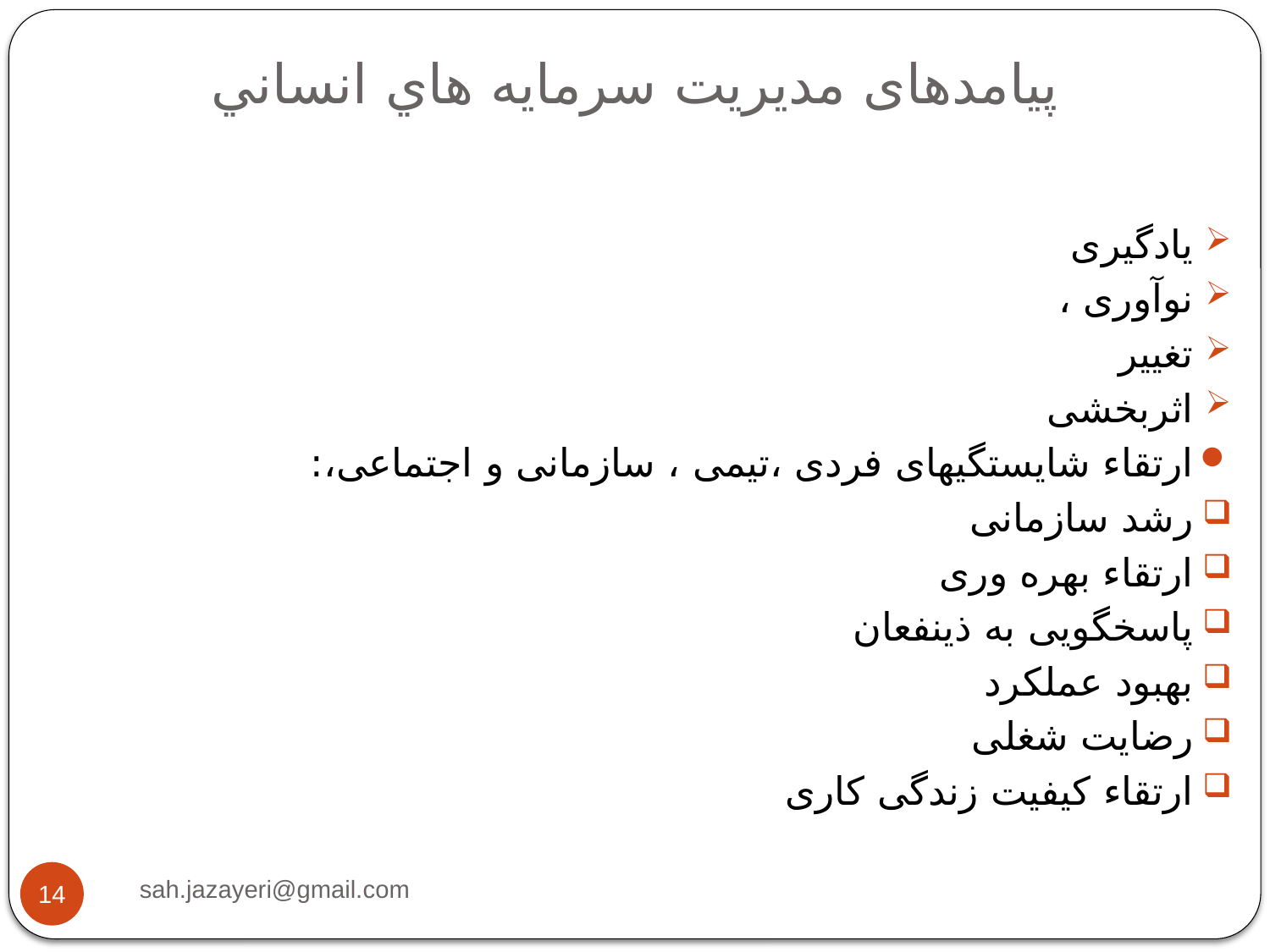

# پیامدهای مديريت سرمايه هاي انساني

یادگیری
نوآوری ،
تغییر
اثربخشی
ارتقاء شایستگیهای فردی ،تیمی ، سازمانی و اجتماعی،:
رشد سازمانی
ارتقاء بهره وری
پاسخگویی به ذینفعان
بهبود عملکرد
رضایت شغلی
ارتقاء کیفیت زندگی کاری

sah.jazayeri@gmail.com
14